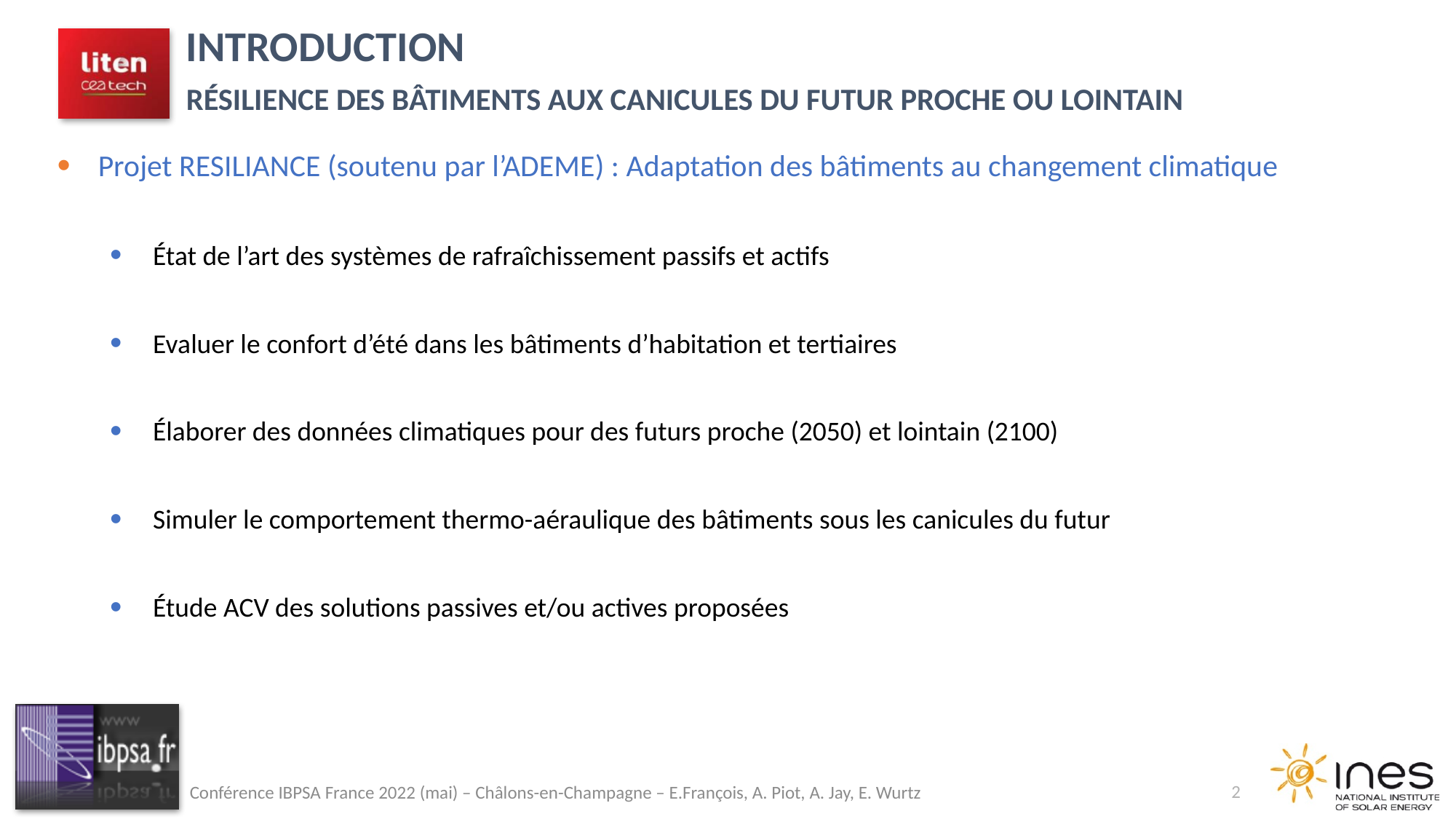

Introduction
Résilience des bâtiments aux canicules du futur proche ou lointain
Projet RESILIANCE (soutenu par l’ADEME) : Adaptation des bâtiments au changement climatique

État de l’art des systèmes de rafraîchissement passifs et actifs

Evaluer le confort d’été dans les bâtiments d’habitation et tertiaires

Élaborer des données climatiques pour des futurs proche (2050) et lointain (2100)

Simuler le comportement thermo-aéraulique des bâtiments sous les canicules du futur

Étude ACV des solutions passives et/ou actives proposées

2